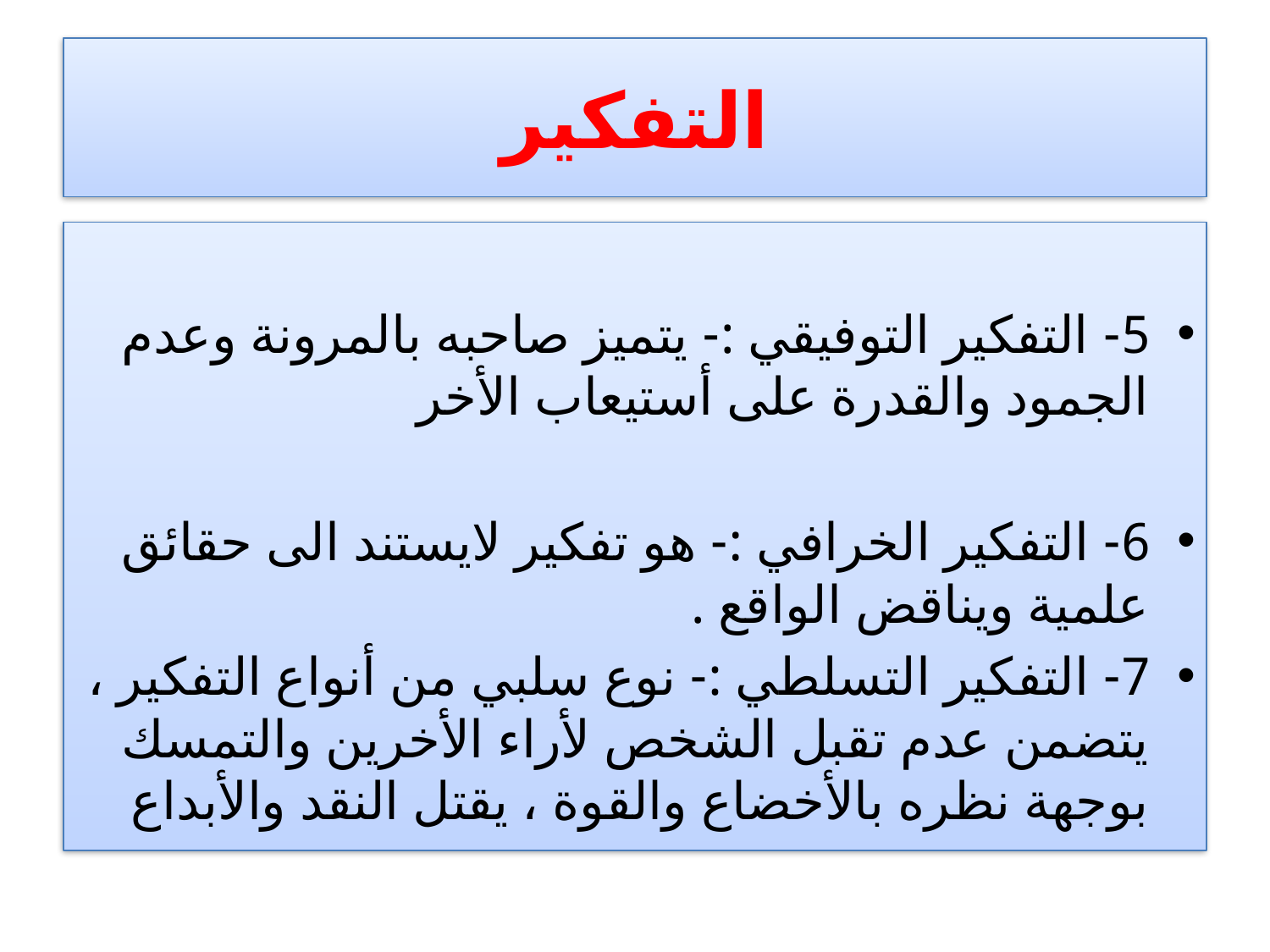

# التفكير

5- التفكير التوفيقي :- يتميز صاحبه بالمرونة وعدم الجمود والقدرة على أستيعاب الأخر

6- التفكير الخرافي :- هو تفكير لايستند الى حقائق علمية ويناقض الواقع .
7- التفكير التسلطي :- نوع سلبي من أنواع التفكير ، يتضمن عدم تقبل الشخص لأراء الأخرين والتمسك بوجهة نظره بالأخضاع والقوة ، يقتل النقد والأبداع